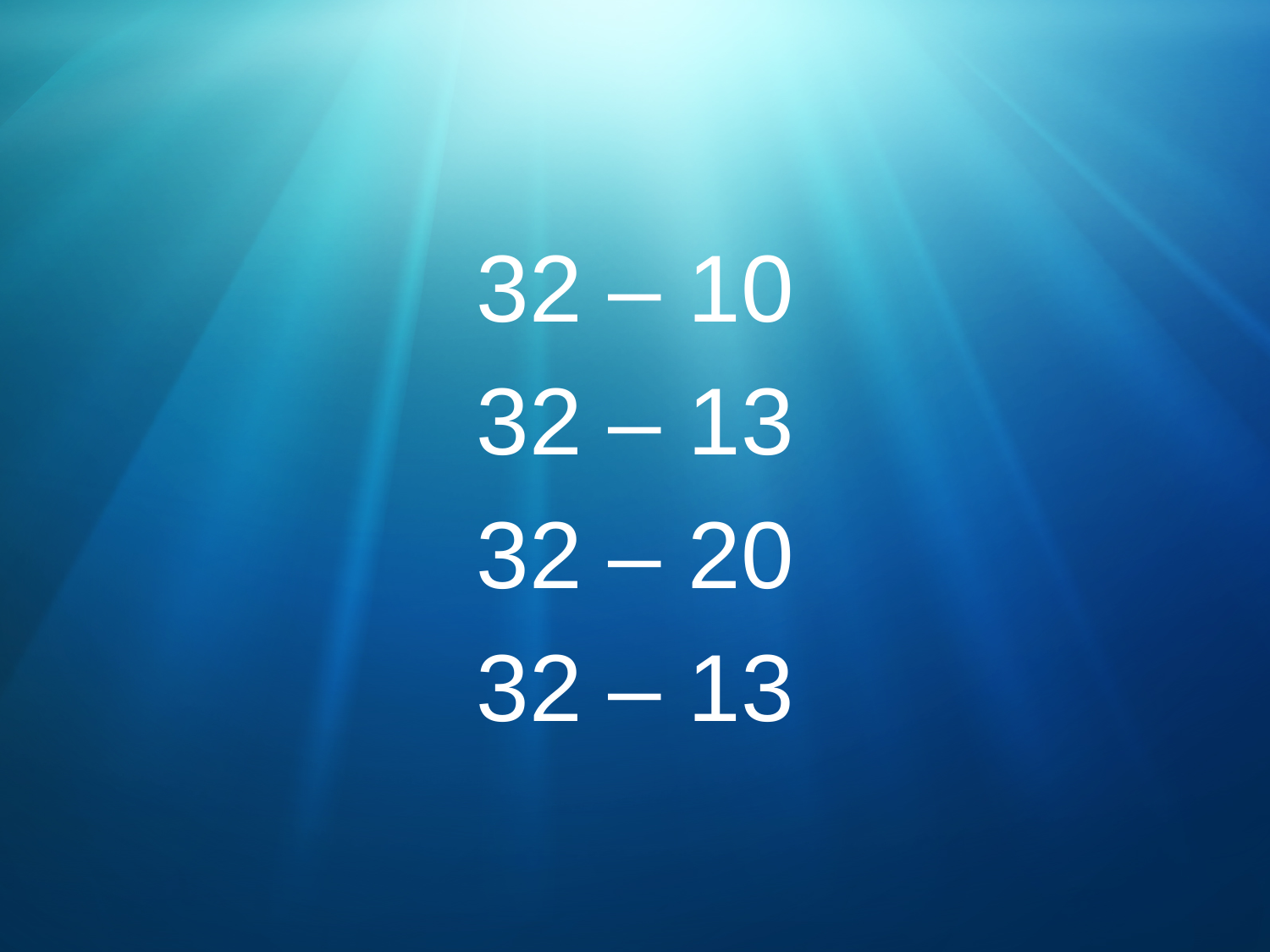

32 – 10
32 – 13
32 – 20
32 – 13